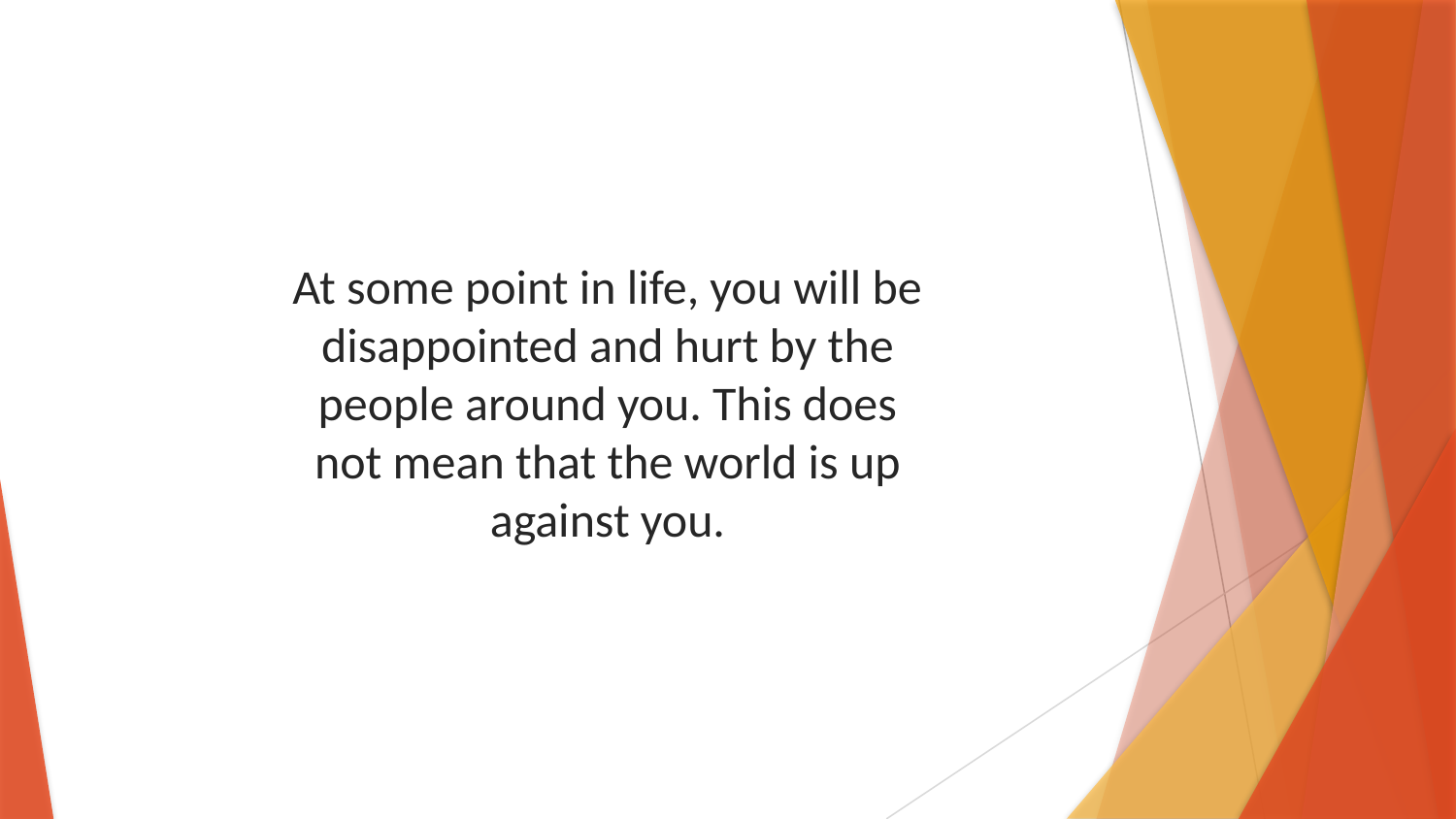

At some point in life, you will be disappointed and hurt by the people around you. This does not mean that the world is up against you.